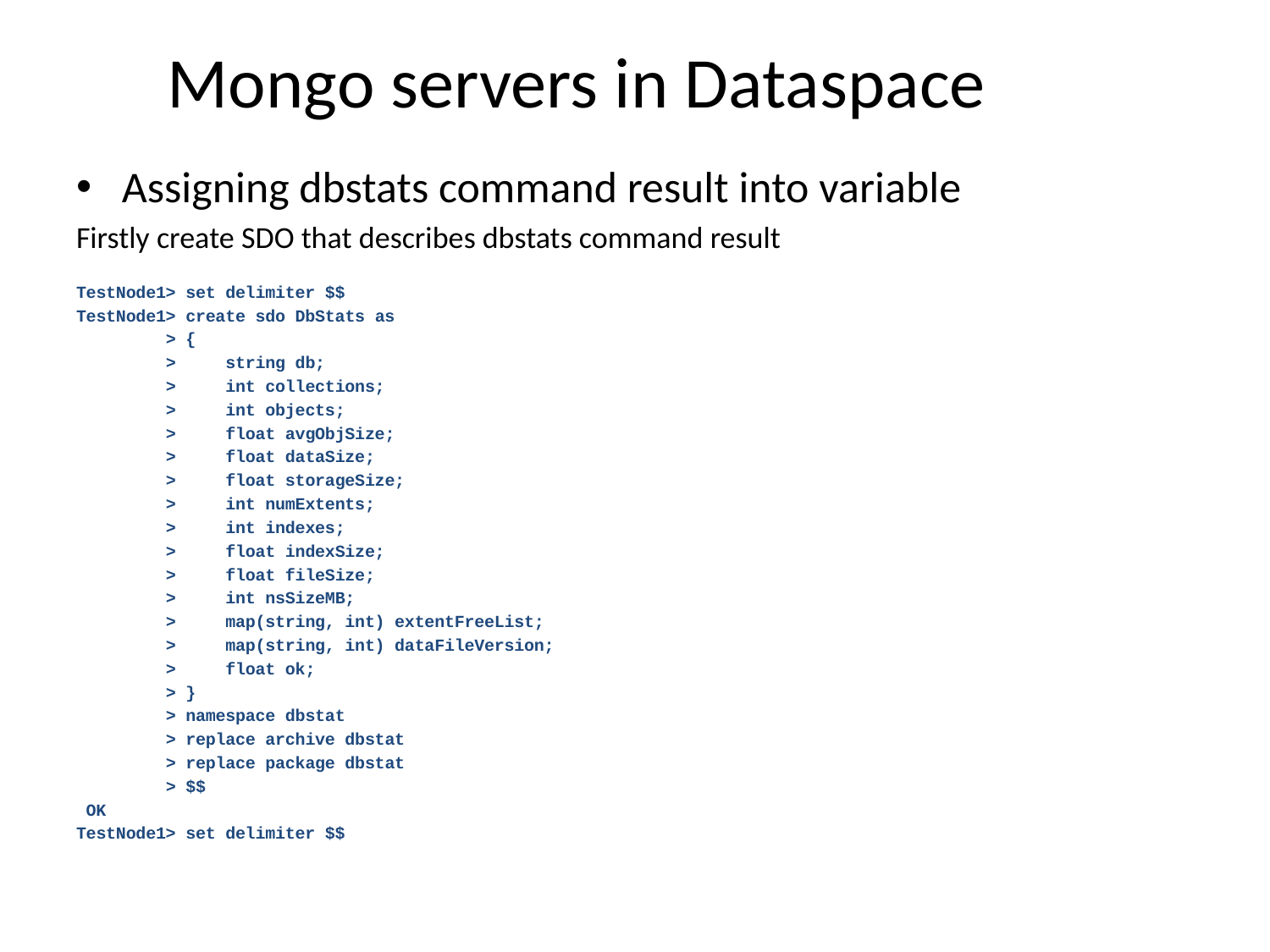

# Mongo servers in Dataspace
Assigning dbstats command result into variable
Firstly create SDO that describes dbstats command result

TestNode1> set delimiter $$
TestNode1> create sdo DbStats as
         > {
         >     string db;
         >     int collections;
         >     int objects;
         >     float avgObjSize;
         >     float dataSize;
         >     float storageSize;
         >     int numExtents;
         >     int indexes;
         >     float indexSize;
         >     float fileSize;
         >     int nsSizeMB;
         >     map(string, int) extentFreeList;
         >     map(string, int) dataFileVersion;
         >     float ok;
         > }
         > namespace dbstat
         > replace archive dbstat
         > replace package dbstat
         > $$
 OK
TestNode1> set delimiter $$